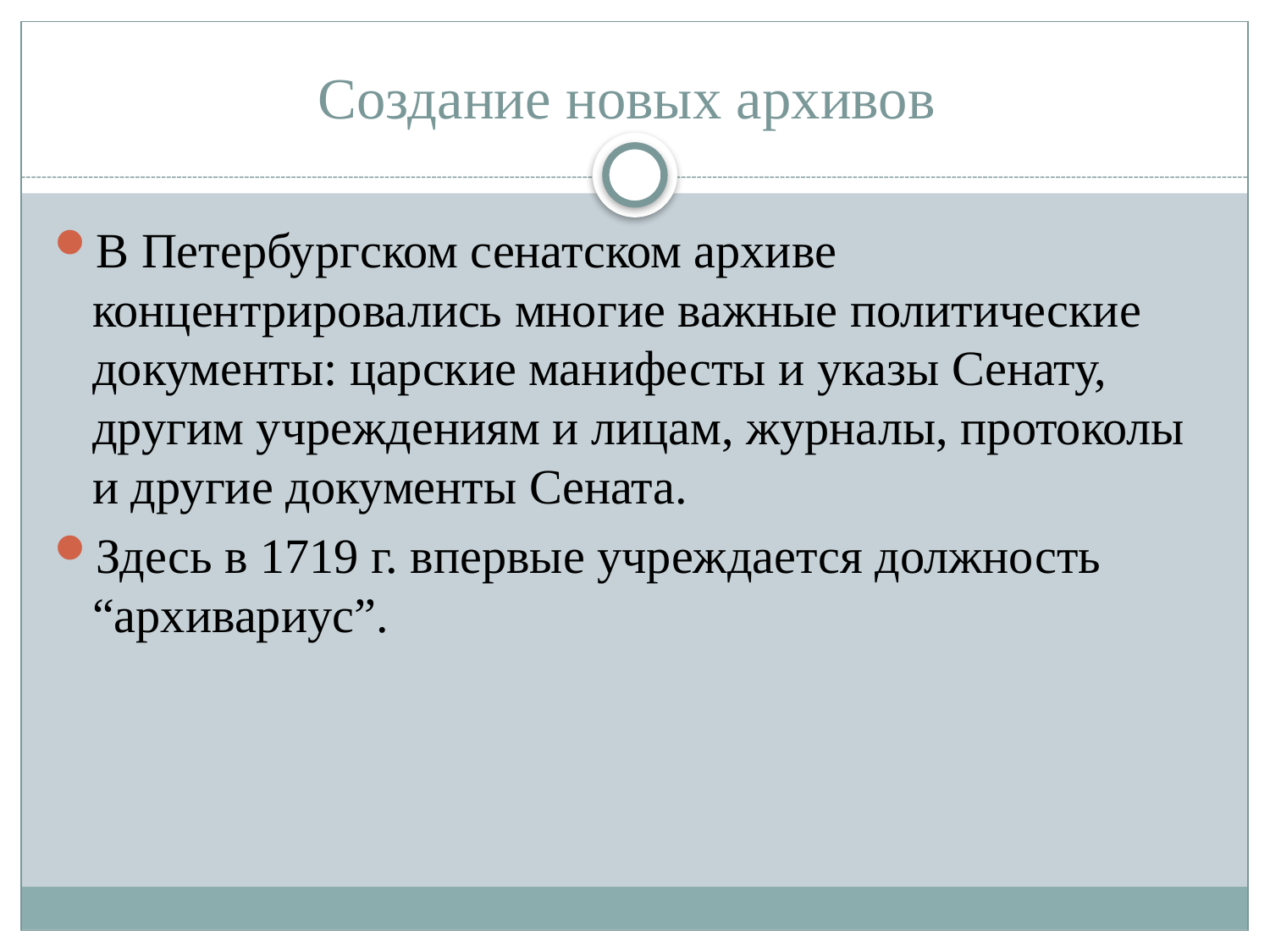

# Создание новых архивов
В Петербургском сенатском архиве концентрировались многие важные политические документы: царские манифесты и указы Сенату, другим учреждениям и лицам, журналы, протоколы и другие документы Сената.
Здесь в 1719 г. впервые учреждается должность “архивариус”.